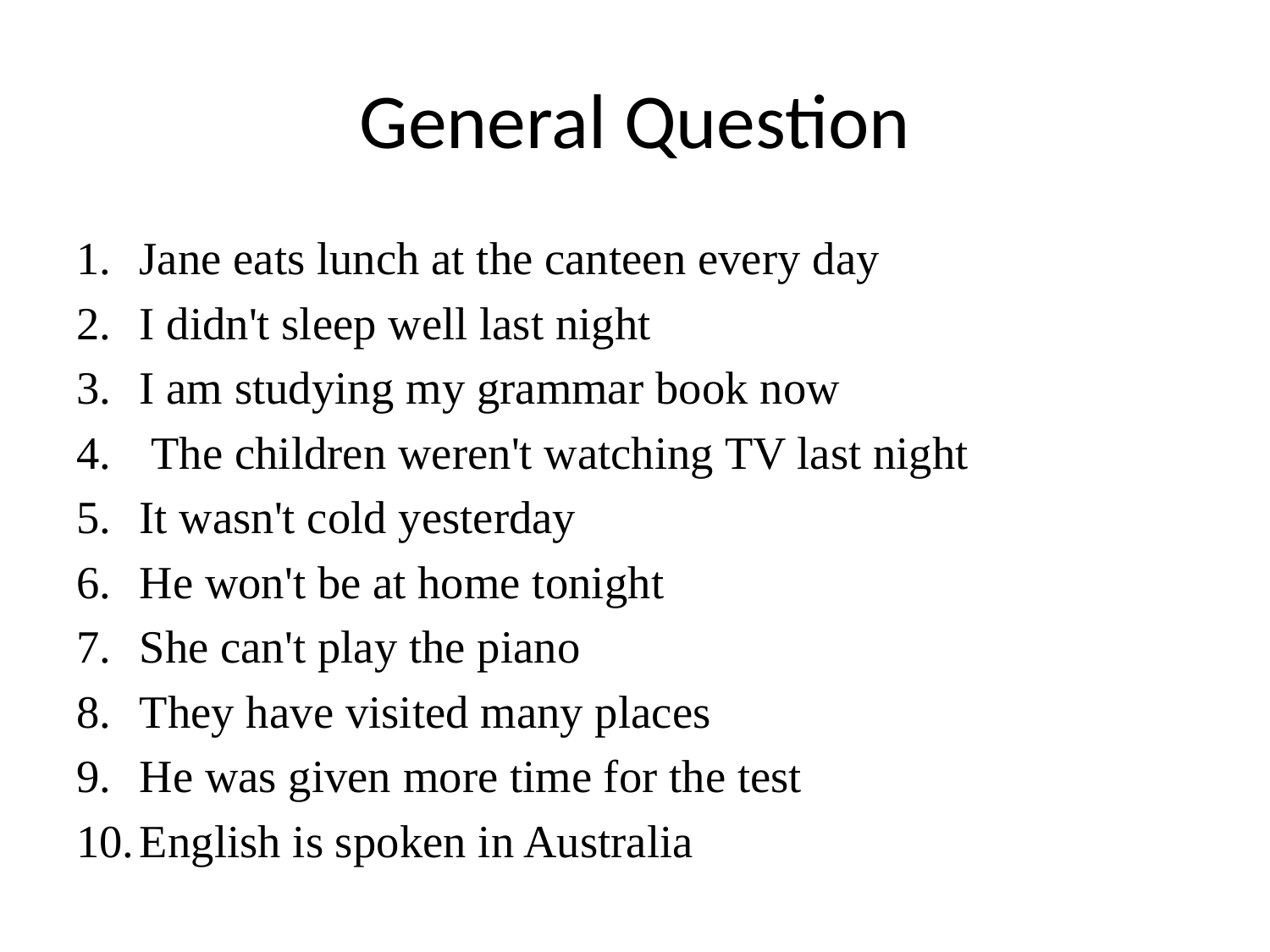

# General Question
Jane eats lunch at the canteen every day
I didn't sleep well last night
I am studying my grammar book now
 The children weren't watching TV last night
It wasn't cold yesterday
He won't be at home tonight
She can't play the piano
They have visited many places
He was given more time for the test
English is spoken in Australia